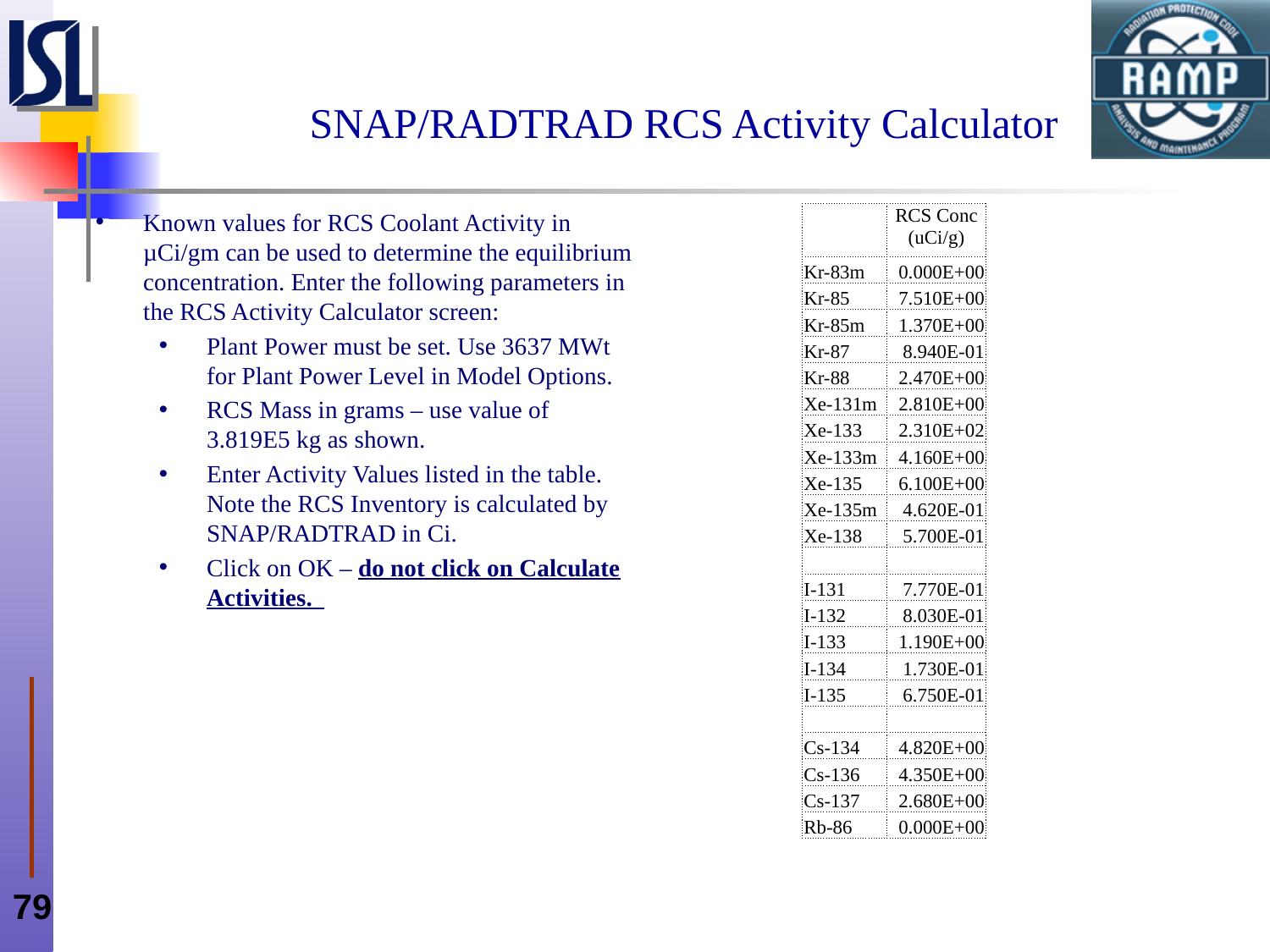

# SNAP/RADTRAD RCS Activity Calculator
Known values for RCS Coolant Activity in µCi/gm can be used to determine the equilibrium concentration. Enter the following parameters in the RCS Activity Calculator screen:
Plant Power must be set. Use 3637 MWt for Plant Power Level in Model Options.
RCS Mass in grams – use value of 3.819E5 kg as shown.
Enter Activity Values listed in the table.  Note the RCS Inventory is calculated by SNAP/RADTRAD in Ci.
Click on OK – do not click on Calculate Activities.
|  | RCS Conc (uCi/g) |
| --- | --- |
| Kr-83m | 0.000E+00 |
| Kr-85 | 7.510E+00 |
| Kr-85m | 1.370E+00 |
| Kr-87 | 8.940E-01 |
| Kr-88 | 2.470E+00 |
| Xe-131m | 2.810E+00 |
| Xe-133 | 2.310E+02 |
| Xe-133m | 4.160E+00 |
| Xe-135 | 6.100E+00 |
| Xe-135m | 4.620E-01 |
| Xe-138 | 5.700E-01 |
|  |  |
| I-131 | 7.770E-01 |
| I-132 | 8.030E-01 |
| I-133 | 1.190E+00 |
| I-134 | 1.730E-01 |
| I-135 | 6.750E-01 |
|  |  |
| Cs-134 | 4.820E+00 |
| Cs-136 | 4.350E+00 |
| Cs-137 | 2.680E+00 |
| Rb-86 | 0.000E+00 |